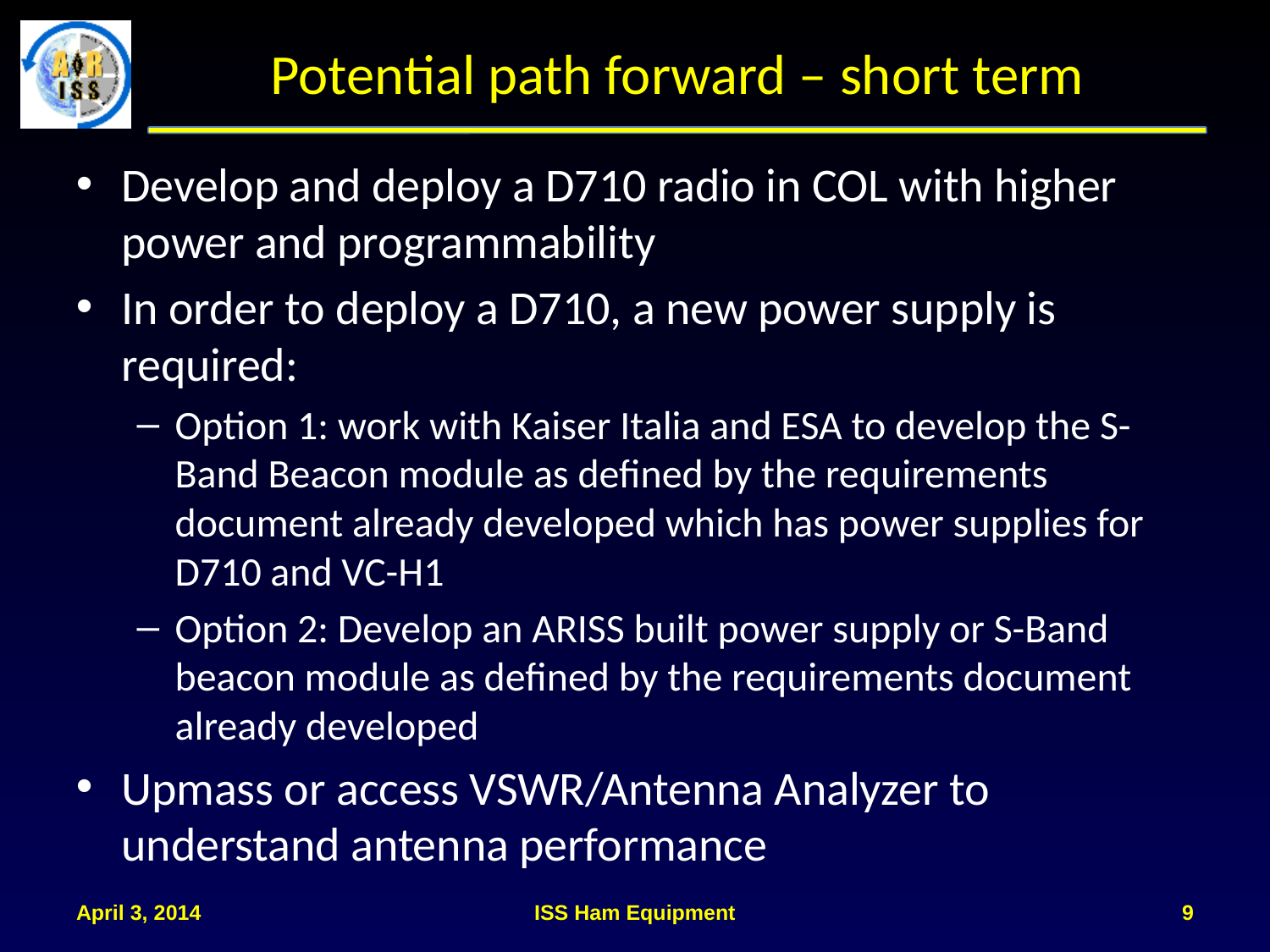

# Potential path forward – short term
Develop and deploy a D710 radio in COL with higher power and programmability
In order to deploy a D710, a new power supply is required:
Option 1: work with Kaiser Italia and ESA to develop the S-Band Beacon module as defined by the requirements document already developed which has power supplies for D710 and VC-H1
Option 2: Develop an ARISS built power supply or S-Band beacon module as defined by the requirements document already developed
Upmass or access VSWR/Antenna Analyzer to understand antenna performance
April 3, 2014
ISS Ham Equipment
9